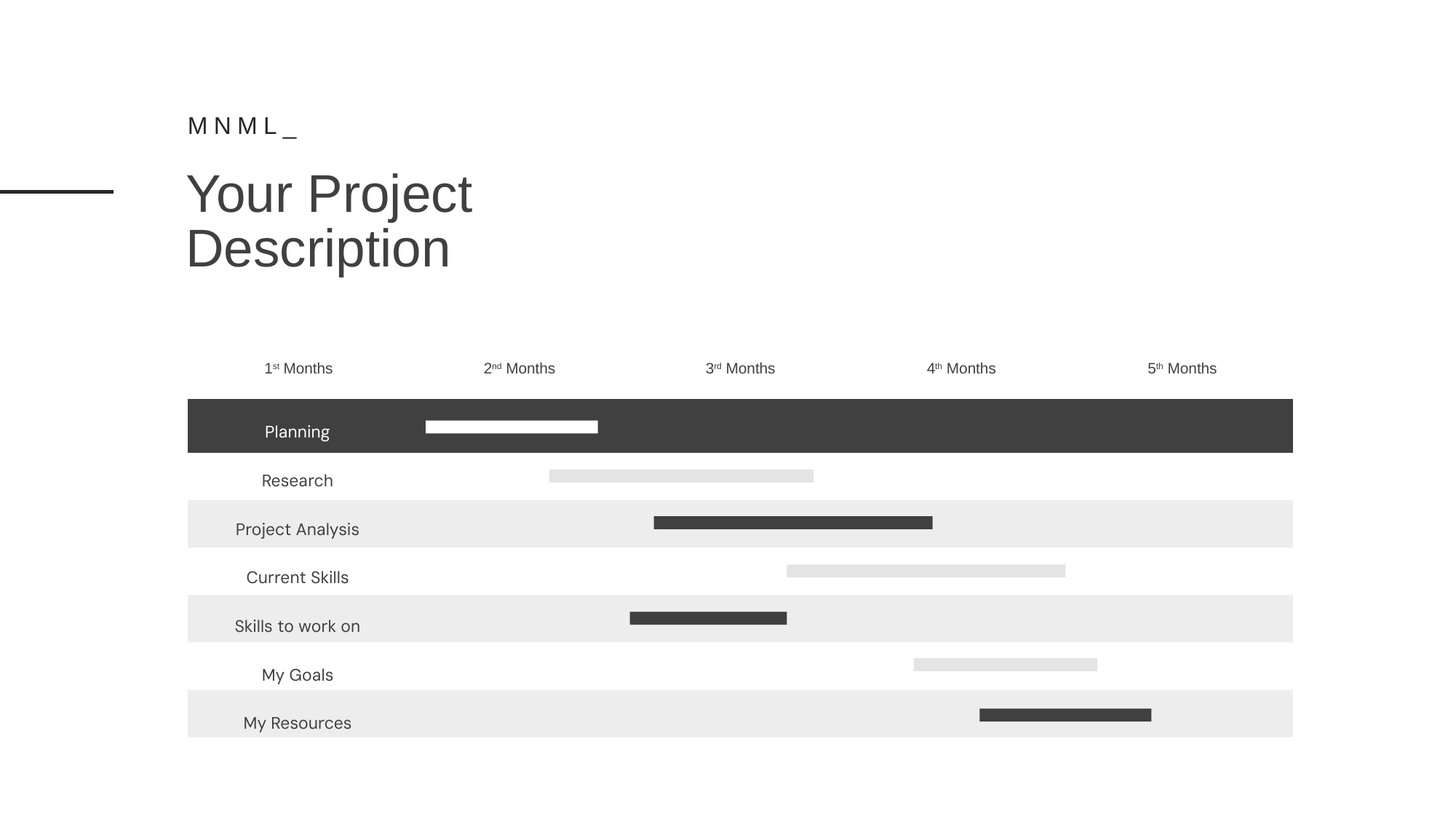

Mnml_
Your Project
Description
|  |  |  |  |  |  |
| --- | --- | --- | --- | --- | --- |
|  |  |  |  |  |  |
|  |  |  |  |  |  |
|  |  |  |  |  |  |
|  |  |  |  |  |  |
|  |  |  |  |  |  |
|  |  |  |  |  |  |
|  |  |  |  |  |  |
|  |  |  |  |  |  |
1st Months
2nd Months
3rd Months
4th Months
5th Months
Planning
Research
Project Analysis
Current Skills
Skills to work on
My Goals
My Resources